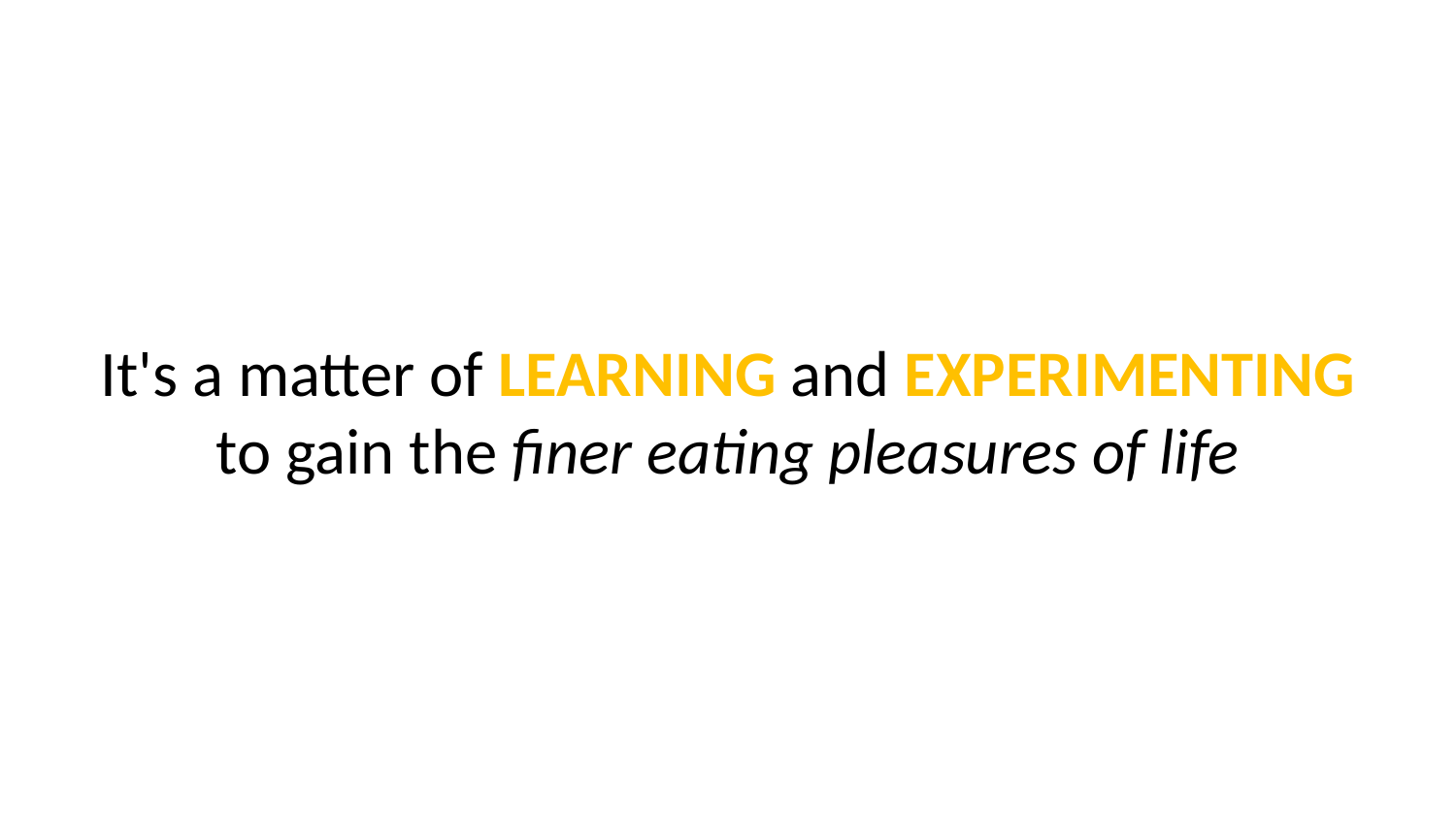

It's a matter of LEARNING and EXPERIMENTING to gain the finer eating pleasures of life